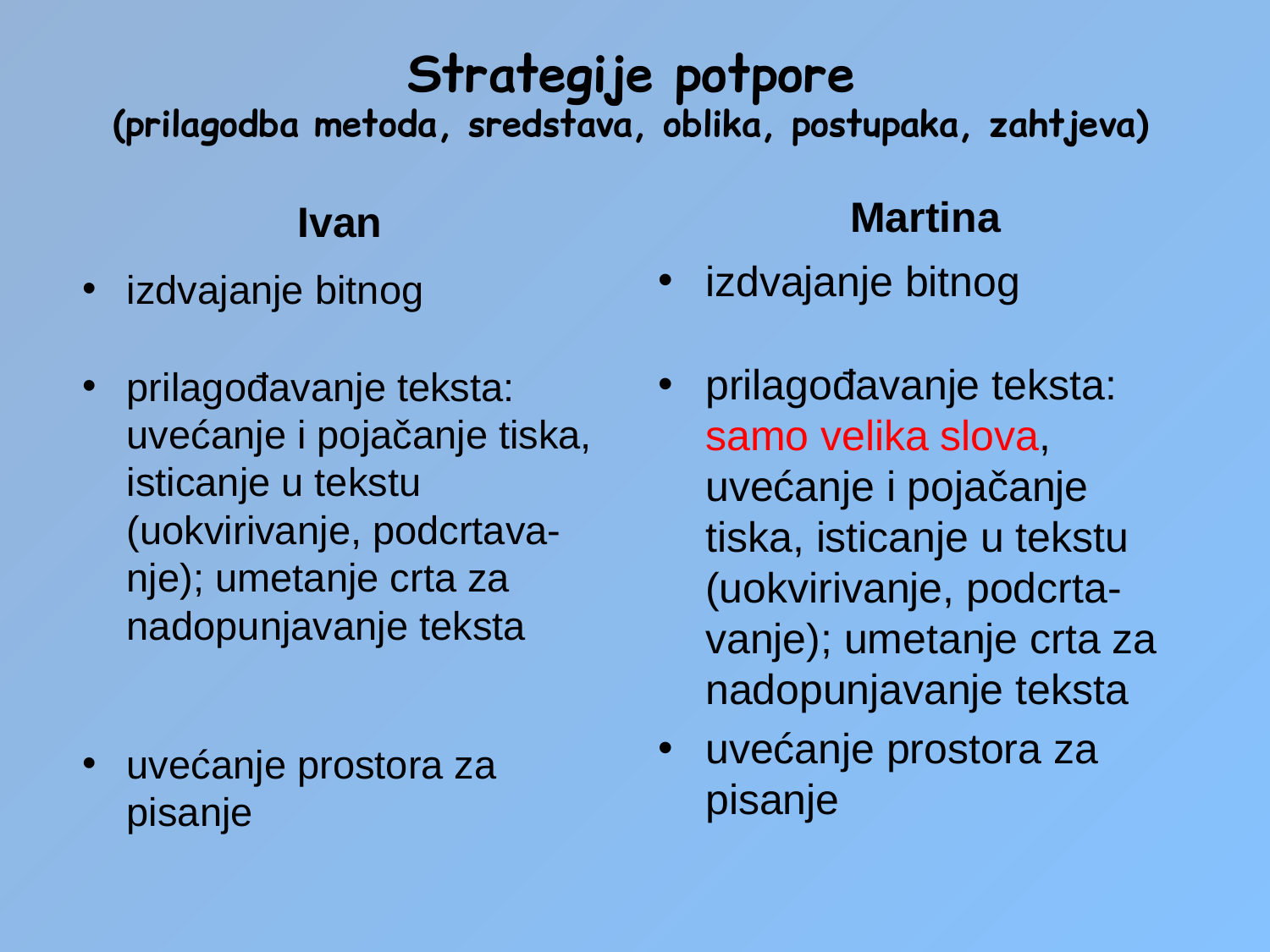

# Strategije potpore (prilagodba metoda, sredstava, oblika, postupaka, zahtjeva)
Martina
Ivan
izdvajanje bitnog

prilagođavanje teksta: samo velika slova, uvećanje i pojačanje tiska, isticanje u tekstu  (uokvirivanje, podcrta-vanje); umetanje crta za nadopunjavanje teksta
uvećanje prostora za pisanje

izdvajanje bitnog

prilagođavanje teksta: uvećanje i pojačanje tiska, isticanje u tekstu  (uokvirivanje, podcrtava-nje); umetanje crta za nadopunjavanje teksta

uvećanje prostora za pisanje